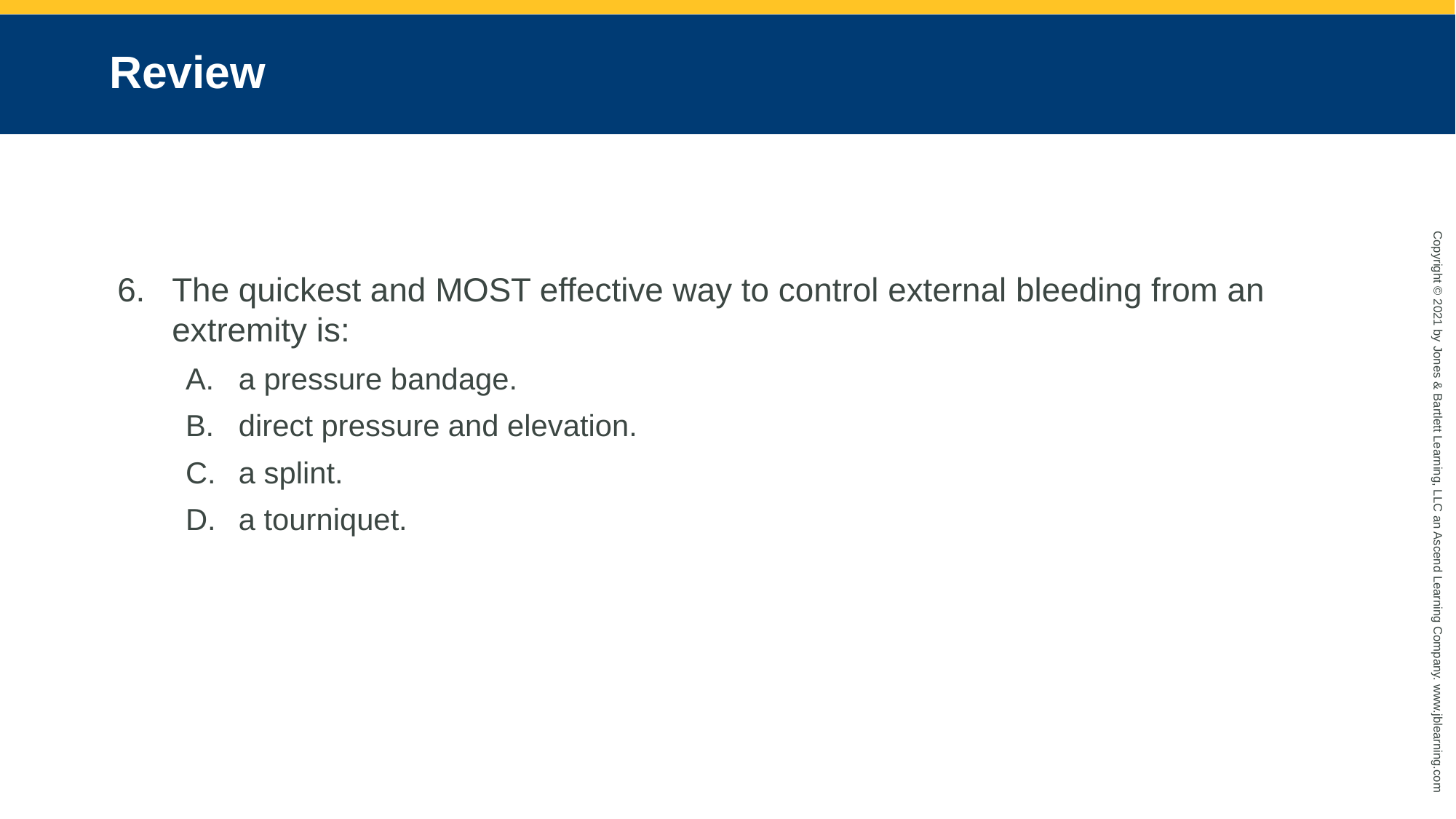

# Review
The quickest and MOST effective way to control external bleeding from an extremity is:
a pressure bandage.
direct pressure and elevation.
a splint.
a tourniquet.